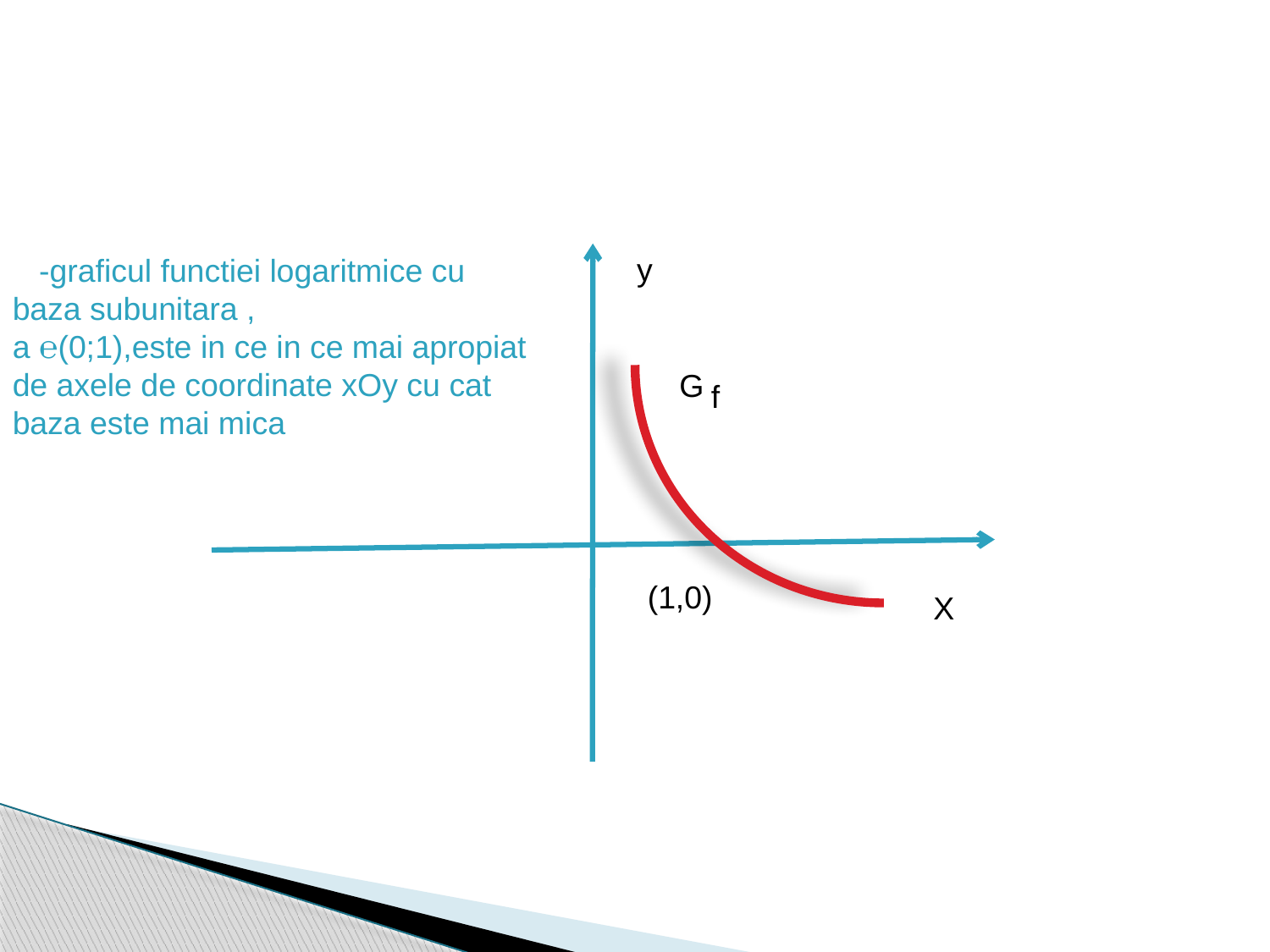

#

   -graficul functiei logaritmice cu baza subunitara ,
a ℮(0;1),este in ce in ce mai apropiat de axele de coordinate xOy cu cat baza este mai mica
y
G
f
(1,0)
X